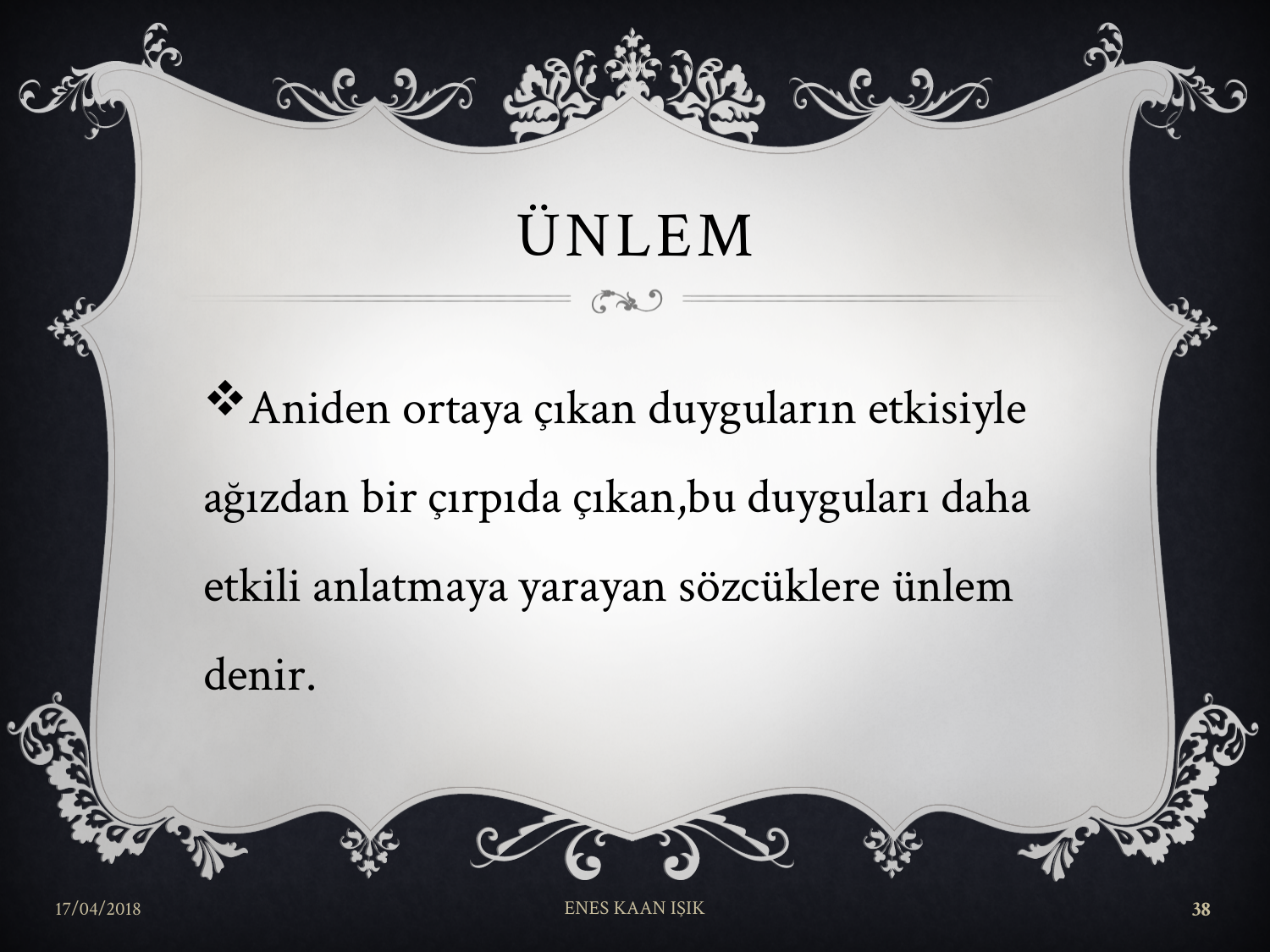

# ÜNLEM
Aniden ortaya çıkan duyguların etkisiyle ağızdan bir çırpıda çıkan,bu duyguları daha etkili anlatmaya yarayan sözcüklere ünlem denir.
17/04/2018
ENES KAAN IŞIK
38